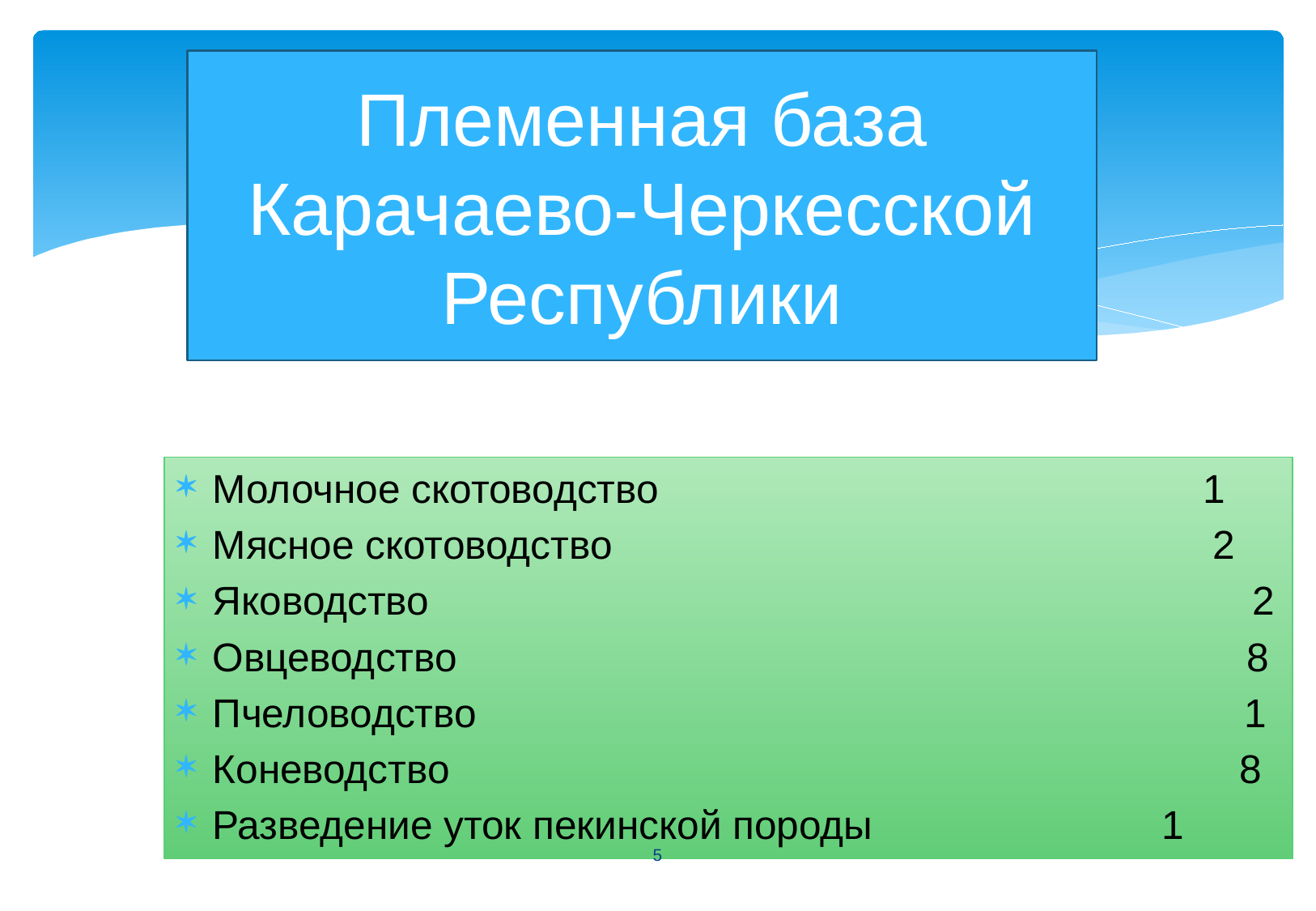

# Племенная база Карачаево-Черкесской Республики
Молочное скотоводство                                                 1
Мясное скотоводство                                                      2
Яководство                                                                          2
Овцеводство                                                                       8
Пчеловодство                                                                     1
Коневодство                                                                       8
Разведение уток пекинской породы                          1
5